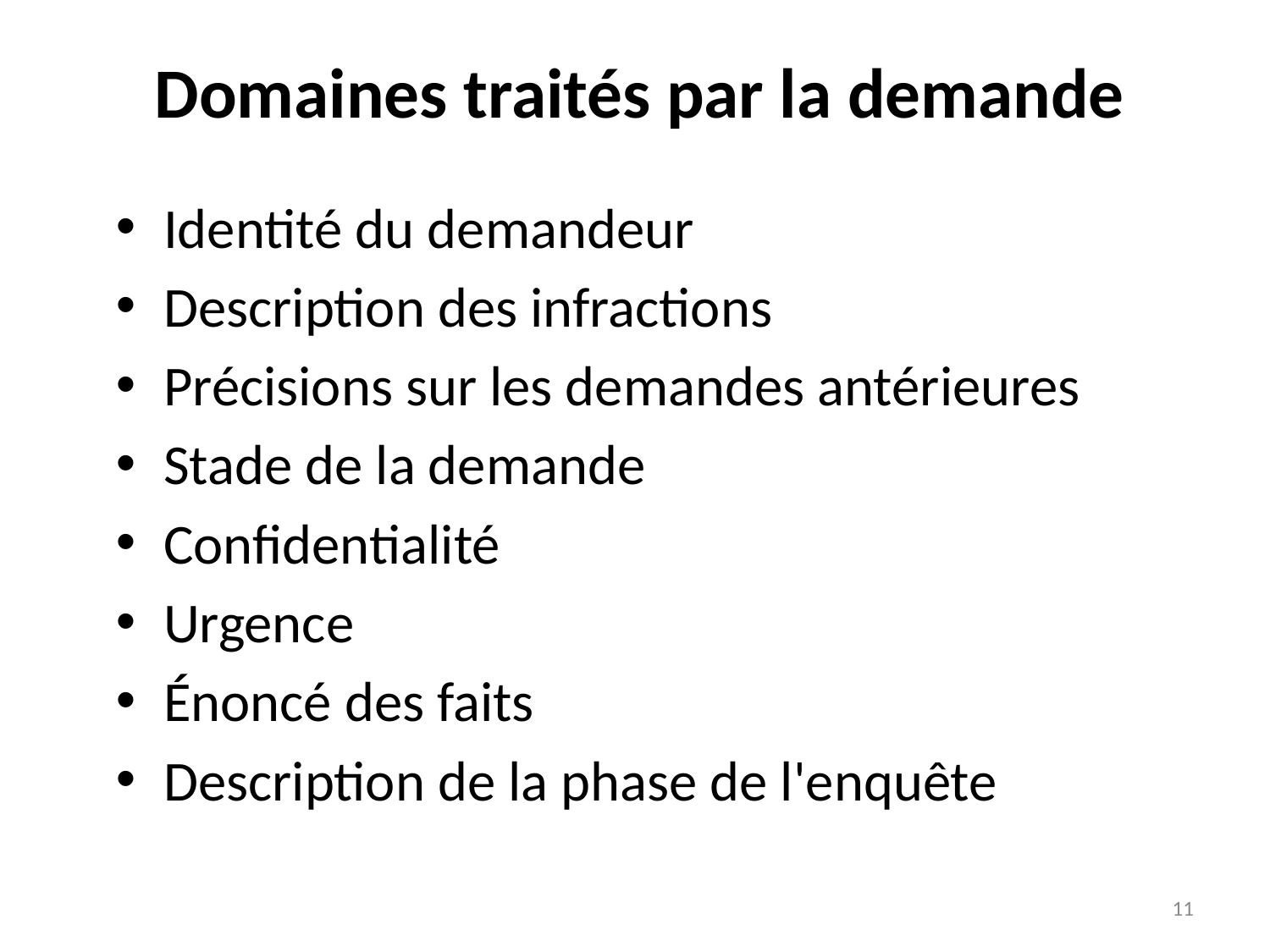

Domaines traités par la demande
Identité du demandeur
Description des infractions
Précisions sur les demandes antérieures
Stade de la demande
Confidentialité
Urgence
Énoncé des faits
Description de la phase de l'enquête
11